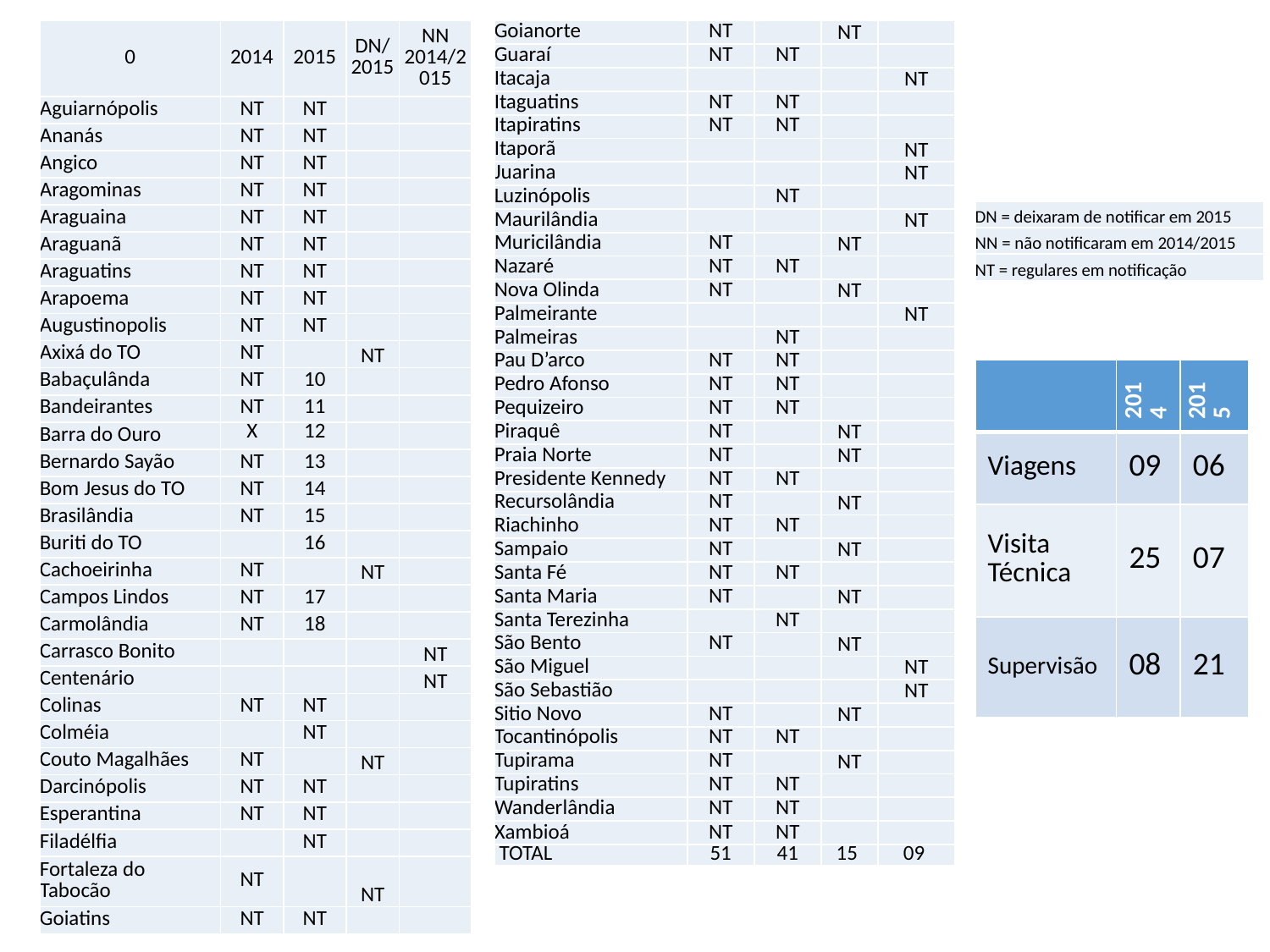

| Goianorte | NT |  | NT |  |
| --- | --- | --- | --- | --- |
| Guaraí | NT | NT |  |  |
| Itacaja |  |  |  | NT |
| Itaguatins | NT | NT |  |  |
| Itapiratins | NT | NT |  |  |
| Itaporã |  |  |  | NT |
| Juarina |  |  |  | NT |
| Luzinópolis |  | NT |  |  |
| Maurilândia |  |  |  | NT |
| Muricilândia | NT |  | NT |  |
| Nazaré | NT | NT |  |  |
| Nova Olinda | NT |  | NT |  |
| Palmeirante |  |  |  | NT |
| Palmeiras |  | NT |  |  |
| Pau D’arco | NT | NT |  |  |
| Pedro Afonso | NT | NT |  |  |
| Pequizeiro | NT | NT |  |  |
| Piraquê | NT |  | NT |  |
| Praia Norte | NT |  | NT |  |
| Presidente Kennedy | NT | NT |  |  |
| Recursolândia | NT |  | NT |  |
| Riachinho | NT | NT |  |  |
| Sampaio | NT |  | NT |  |
| Santa Fé | NT | NT |  |  |
| Santa Maria | NT |  | NT |  |
| Santa Terezinha |  | NT |  |  |
| São Bento | NT |  | NT |  |
| São Miguel |  |  |  | NT |
| São Sebastião |  |  |  | NT |
| Sitio Novo | NT |  | NT |  |
| Tocantinópolis | NT | NT |  |  |
| Tupirama | NT |  | NT |  |
| Tupiratins | NT | NT |  |  |
| Wanderlândia | NT | NT |  |  |
| Xambioá | NT | NT |  |  |
| TOTAL | 51 | 41 | 15 | 09 |
| 0 | 2014 | 2015 | DN/2015 | NN 2014/2015 |
| --- | --- | --- | --- | --- |
| Aguiarnópolis | NT | NT |  |  |
| Ananás | NT | NT |  |  |
| Angico | NT | NT |  |  |
| Aragominas | NT | NT |  |  |
| Araguaina | NT | NT |  |  |
| Araguanã | NT | NT |  |  |
| Araguatins | NT | NT |  |  |
| Arapoema | NT | NT |  |  |
| Augustinopolis | NT | NT |  |  |
| Axixá do TO | NT |  | NT |  |
| Babaçulânda | NT | 10 |  |  |
| Bandeirantes | NT | 11 |  |  |
| Barra do Ouro | X | 12 |  |  |
| Bernardo Sayão | NT | 13 |  |  |
| Bom Jesus do TO | NT | 14 |  |  |
| Brasilândia | NT | 15 |  |  |
| Buriti do TO |  | 16 |  |  |
| Cachoeirinha | NT |  | NT |  |
| Campos Lindos | NT | 17 |  |  |
| Carmolândia | NT | 18 |  |  |
| Carrasco Bonito |  |  |  | NT |
| Centenário |  |  |  | NT |
| Colinas | NT | NT |  |  |
| Colméia |  | NT |  |  |
| Couto Magalhães | NT |  | NT |  |
| Darcinópolis | NT | NT |  |  |
| Esperantina | NT | NT |  |  |
| Filadélfia |  | NT |  |  |
| Fortaleza do Tabocão | NT |  | NT |  |
| Goiatins | NT | NT |  |  |
| DN = deixaram de notificar em 2015 |
| --- |
| NN = não notificaram em 2014/2015 |
| NT = regulares em notificação |
|  | 2014 | 2015 |
| --- | --- | --- |
| Viagens | 09 | 06 |
| Visita Técnica | 25 | 07 |
| Supervisão | 08 | 21 |